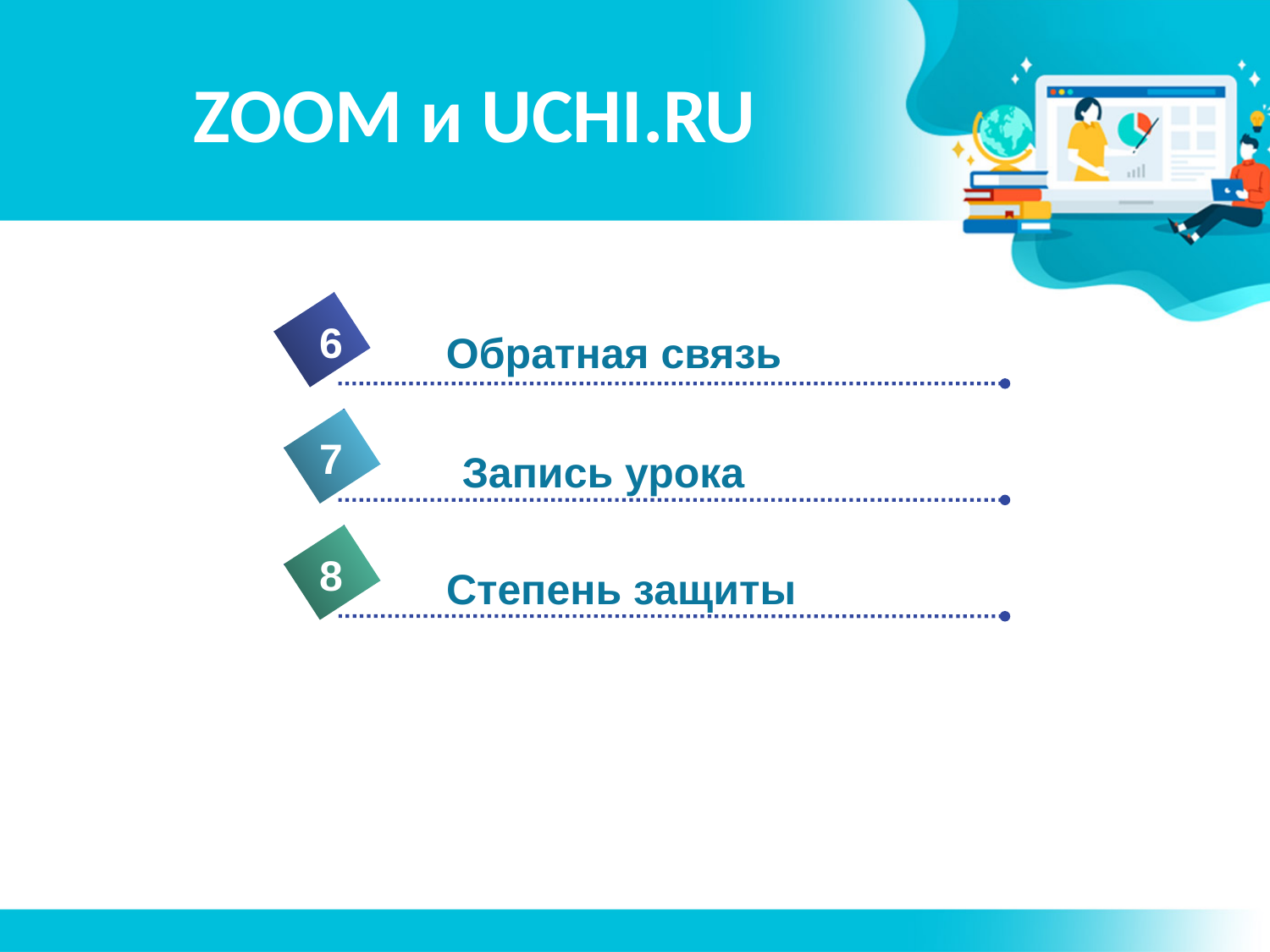

# ZOOM и UCHI.RU

6
Обратная связь

7
Запись урока

8
Степень защиты

4
5